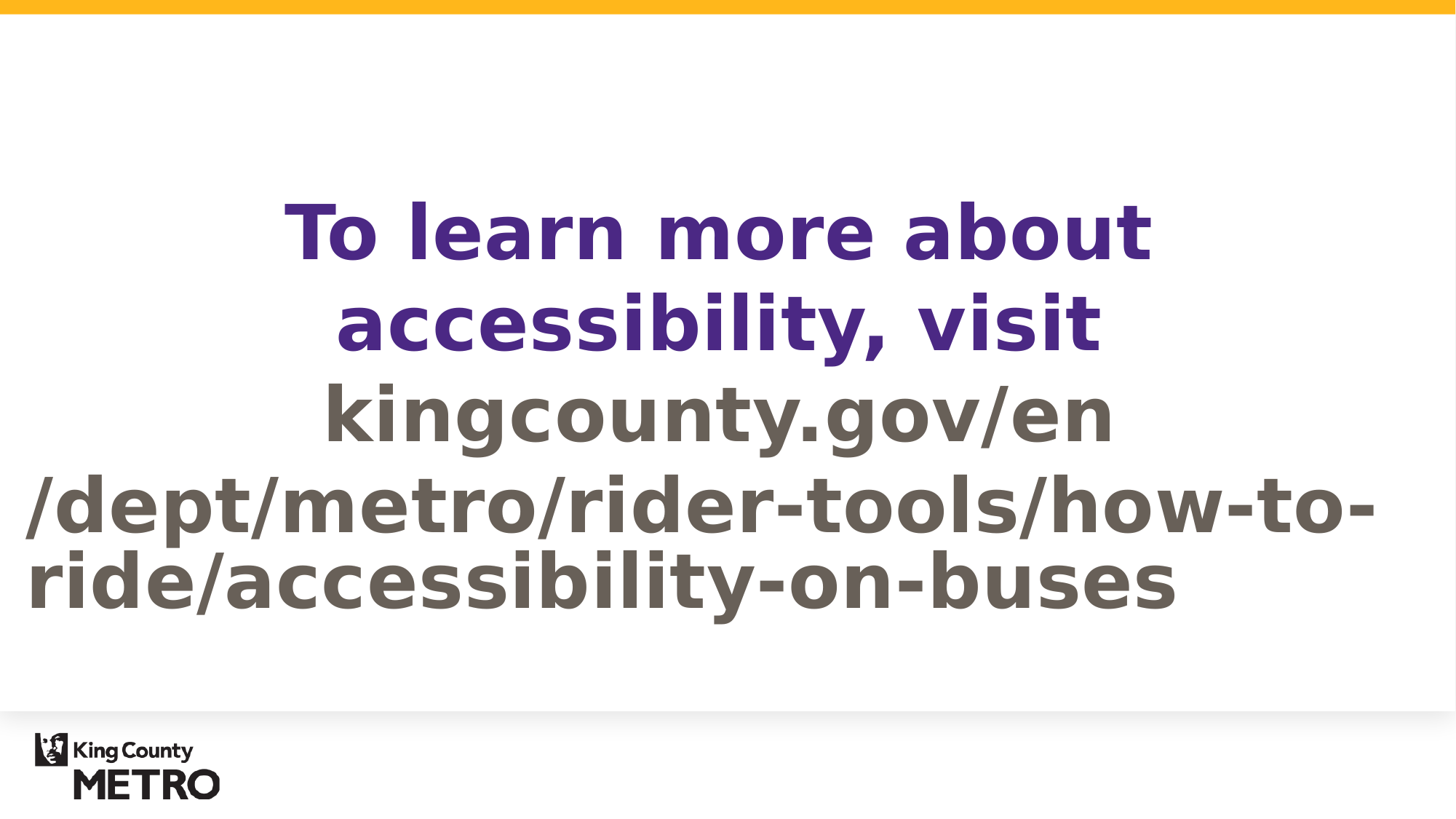

To learn more about accessibility, visit
kingcounty.gov/en/dept/metro/rider-tools/how-to-ride/accessibility-on-buses